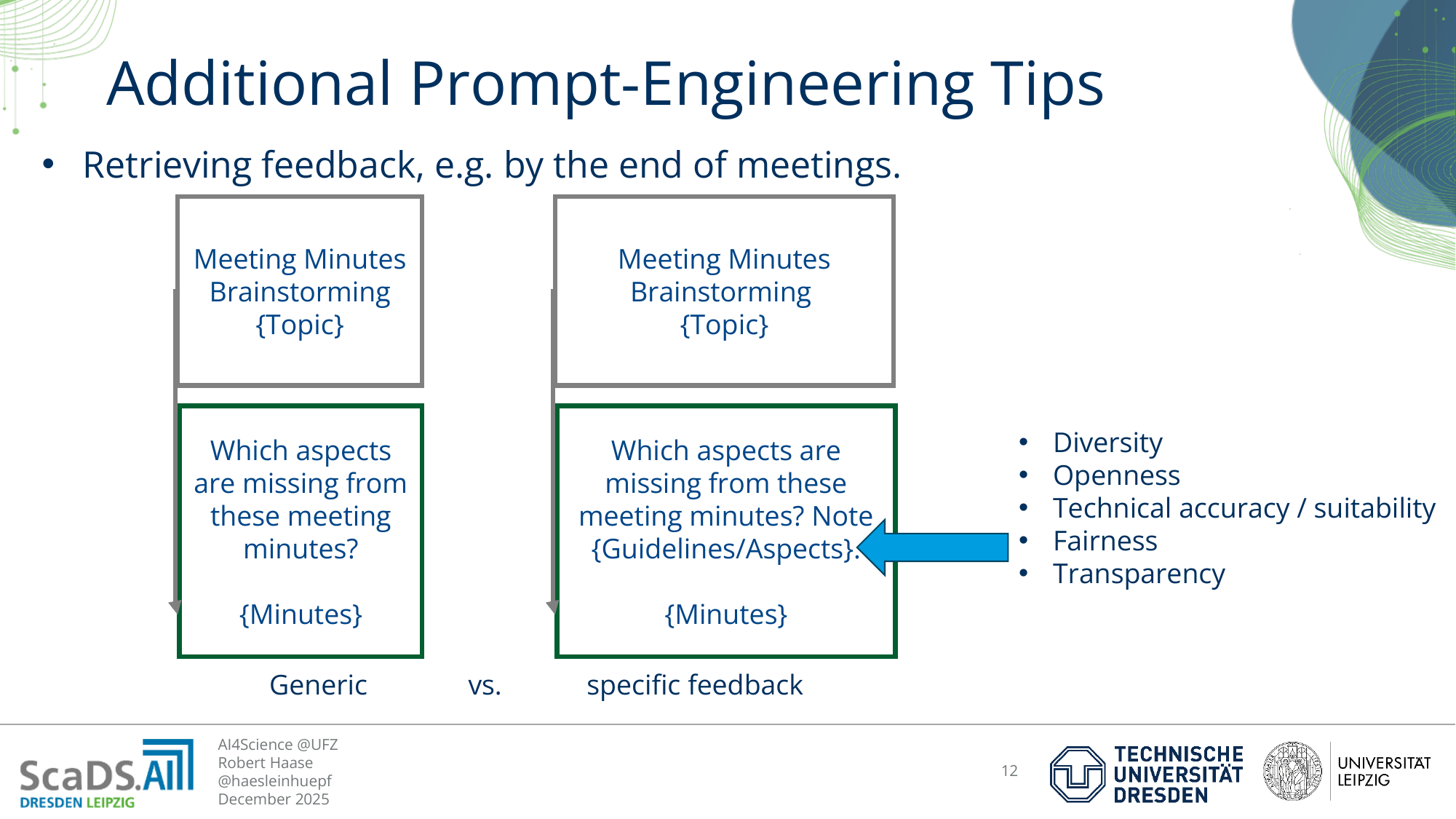

# Additional Prompt-Engineering Tips
Retrieving feedback, e.g. by the end of meetings.
Meeting Minutes Brainstorming {Topic}
Meeting Minutes Brainstorming
{Topic}
Which aspects are missing from these meeting minutes?

{Minutes}
Which aspects are missing from these meeting minutes? Note {Guidelines/Aspects}.

{Minutes}
Diversity
Openness
Technical accuracy / suitability
Fairness
Transparency

Generic
vs.            specific feedback